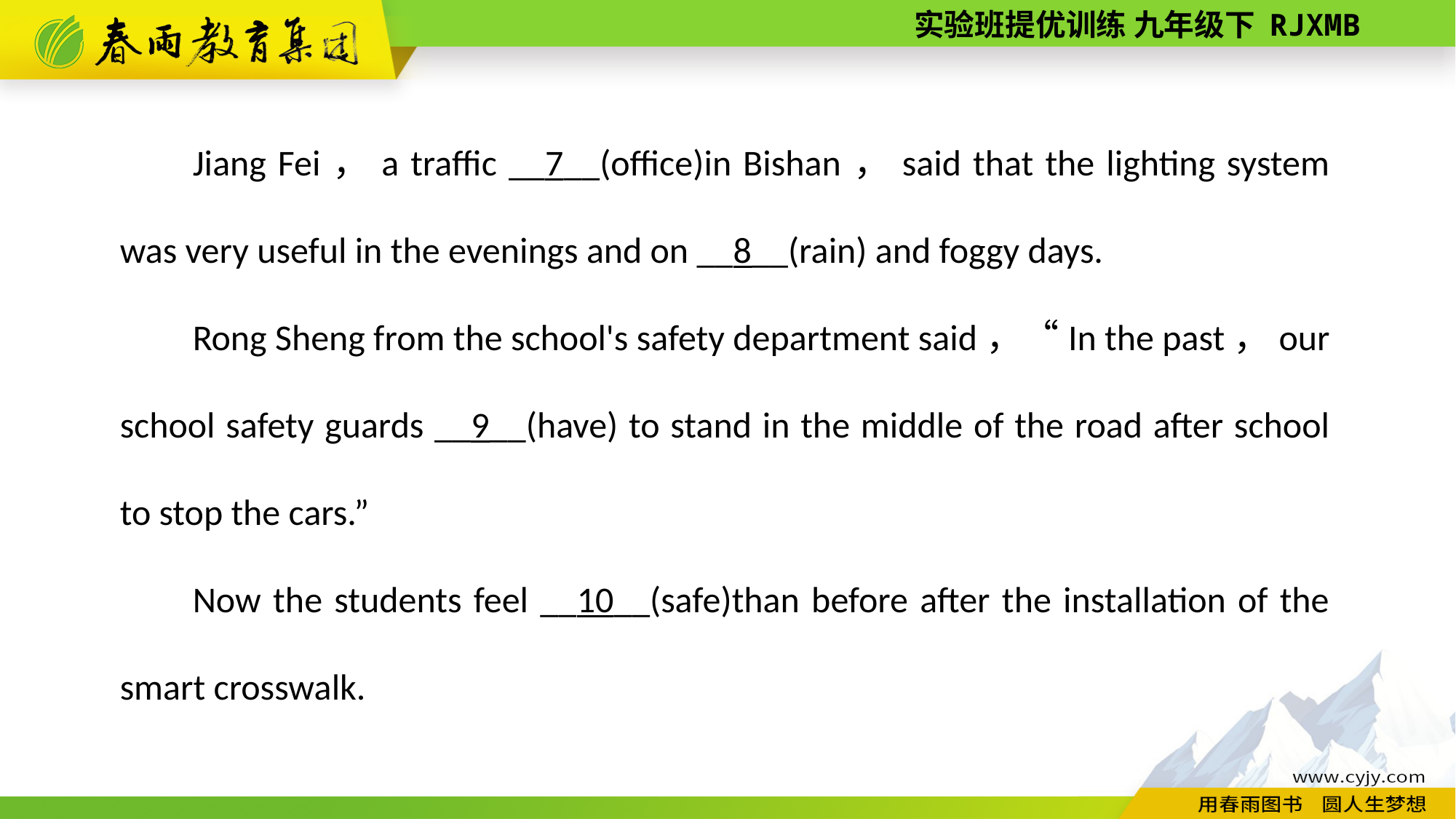

Jiang Fei，a traffic __7__(office)in Bishan，said that the lighting system was very useful in the evenings and on __8__(rain) and foggy days.
Rong Sheng from the school's safety department said，“In the past，our school safety guards __9__(have) to stand in the middle of the road after school to stop the cars.”
Now the students feel __10__(safe)than before after the installation of the smart crosswalk.